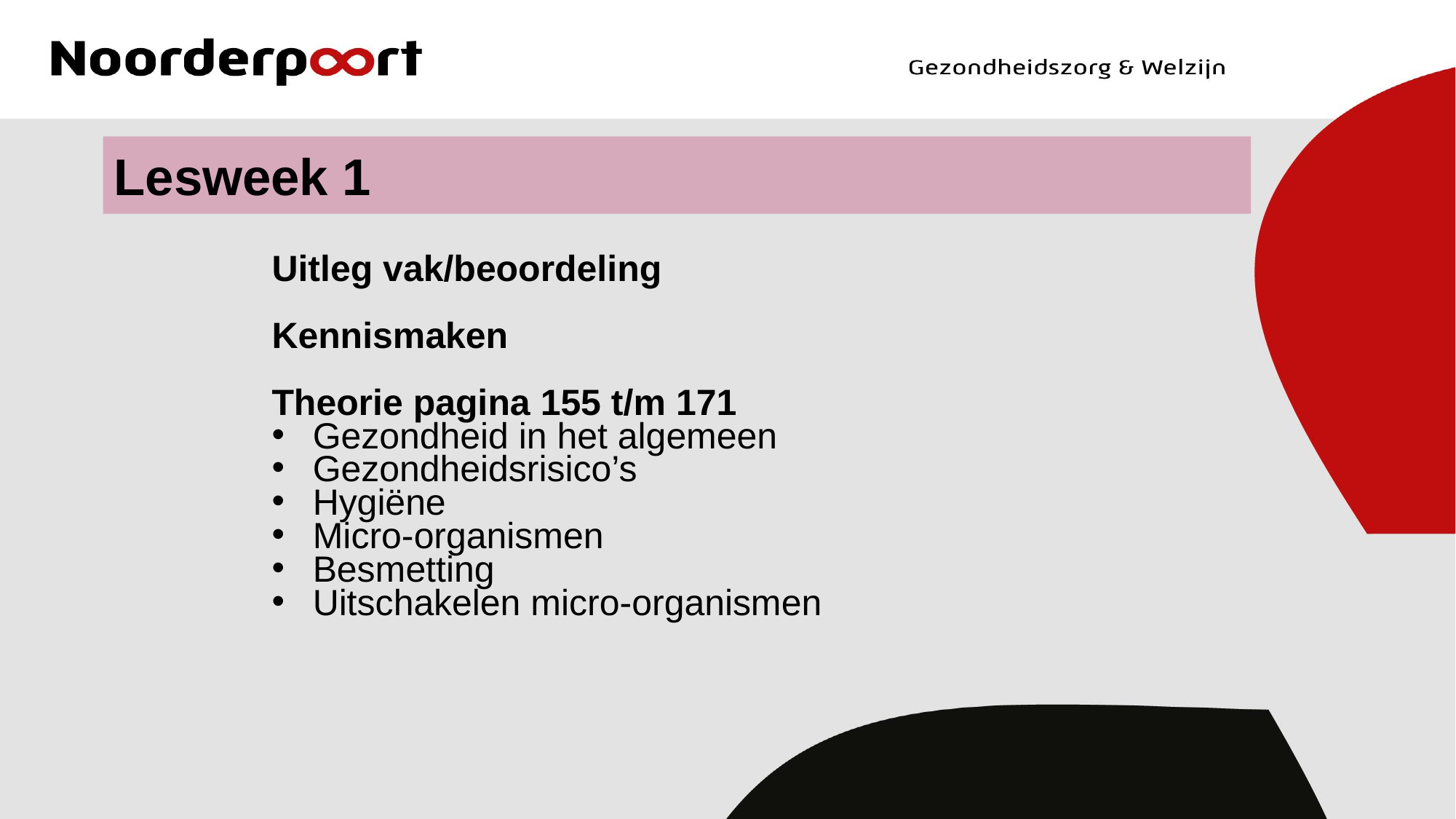

# Lesweek 1
Uitleg vak/beoordeling

Kennismaken

Theorie pagina 155 t/m 171
Gezondheid in het algemeen
Gezondheidsrisico’s
Hygiëne
Micro-organismen
Besmetting
Uitschakelen micro-organismen